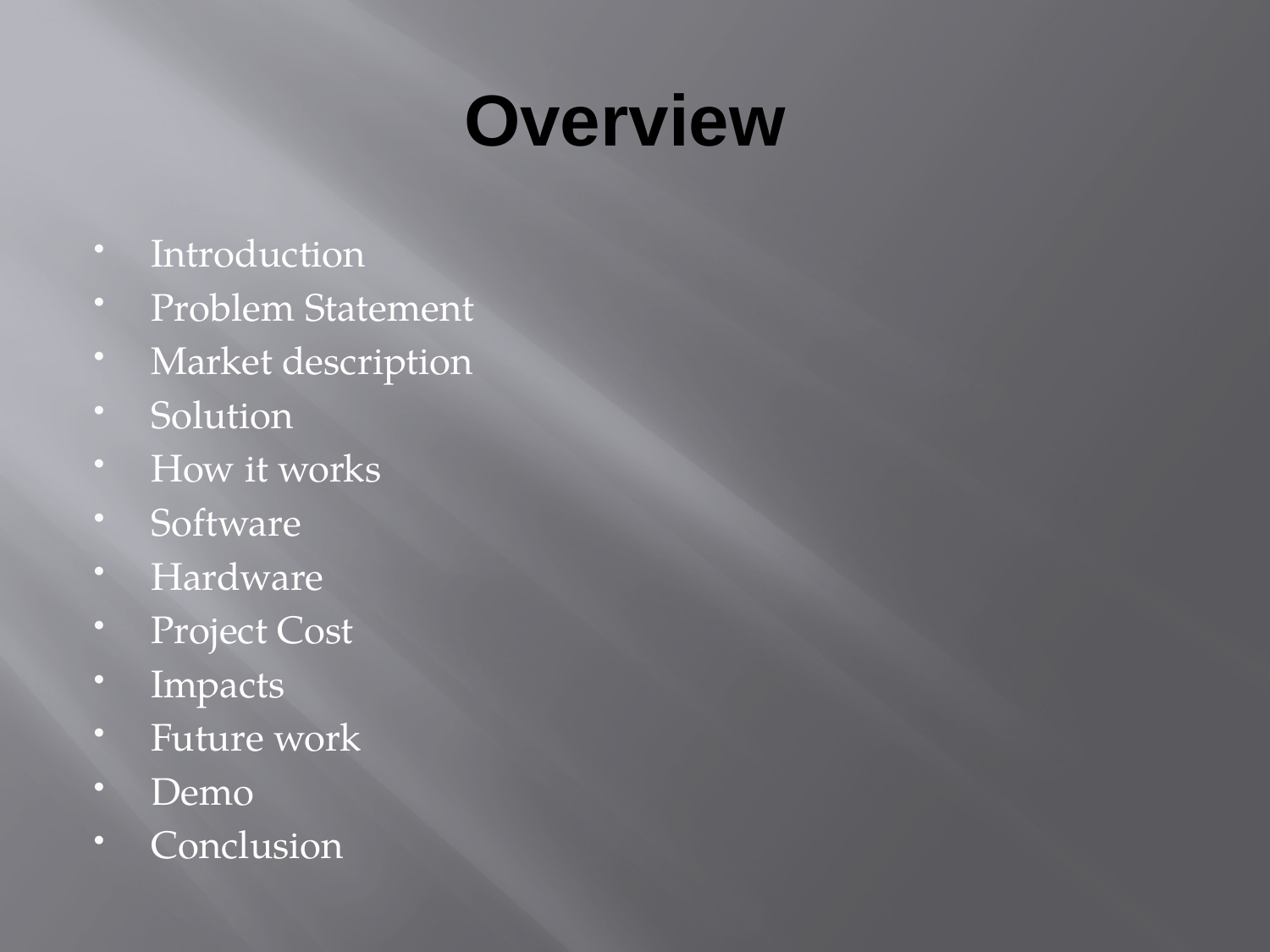

# Overview
Introduction
Problem Statement
Market description
Solution
How it works
Software
Hardware
Project Cost
Impacts
Future work
Demo
Conclusion